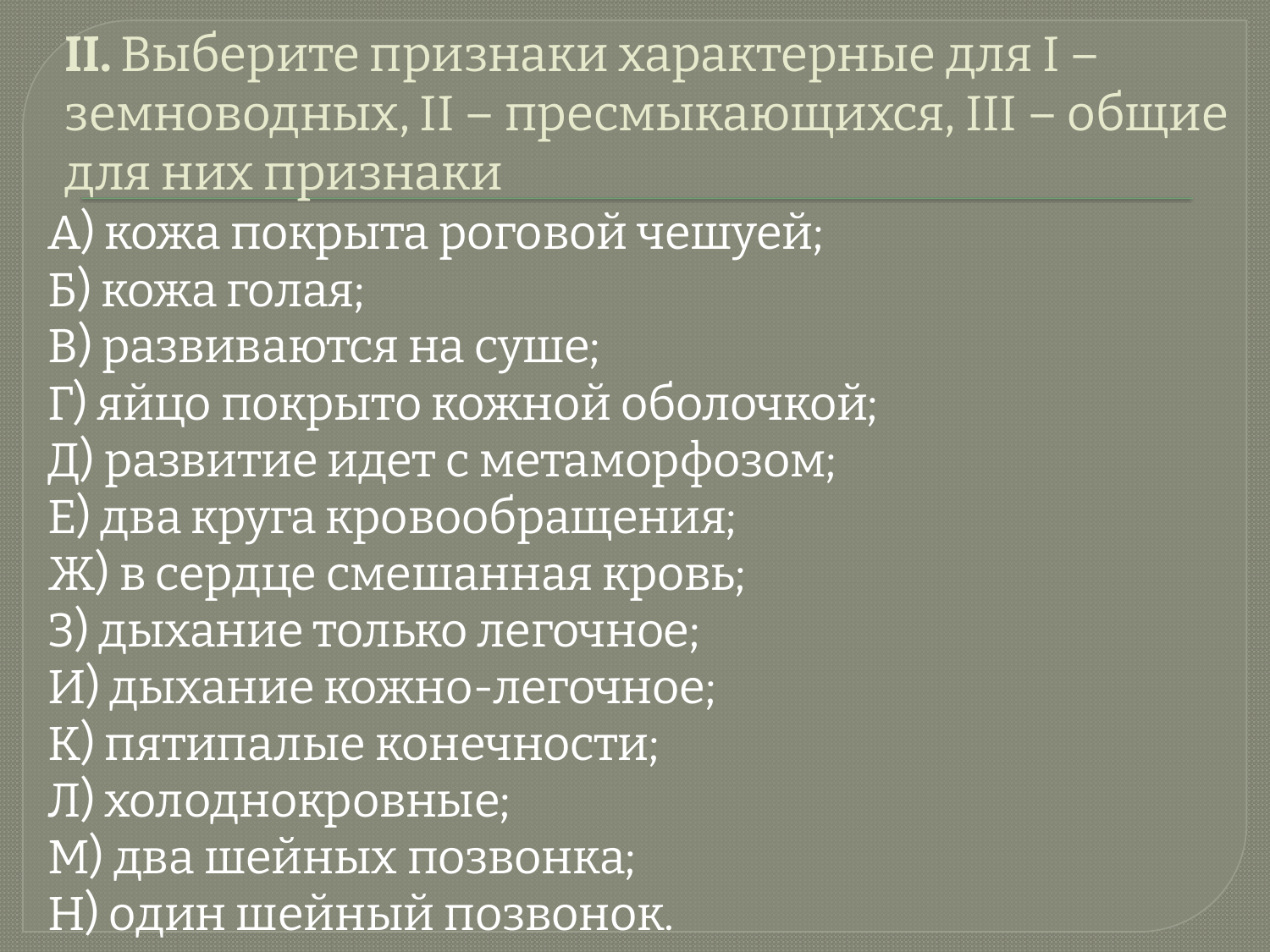

# II. Выберите признаки характерные для I – земноводных, II – пресмыкающихся, III – общие для них признаки
А) кожа покрыта роговой чешуей;
Б) кожа голая;
В) развиваются на суше;
Г) яйцо покрыто кожной оболочкой;
Д) развитие идет с метаморфозом;
Е) два круга кровообращения;
Ж) в сердце смешанная кровь;
З) дыхание только легочное;
И) дыхание кожно-легочное;
К) пятипалые конечности;
Л) холоднокровные;
М) два шейных позвонка;
Н) один шейный позвонок.